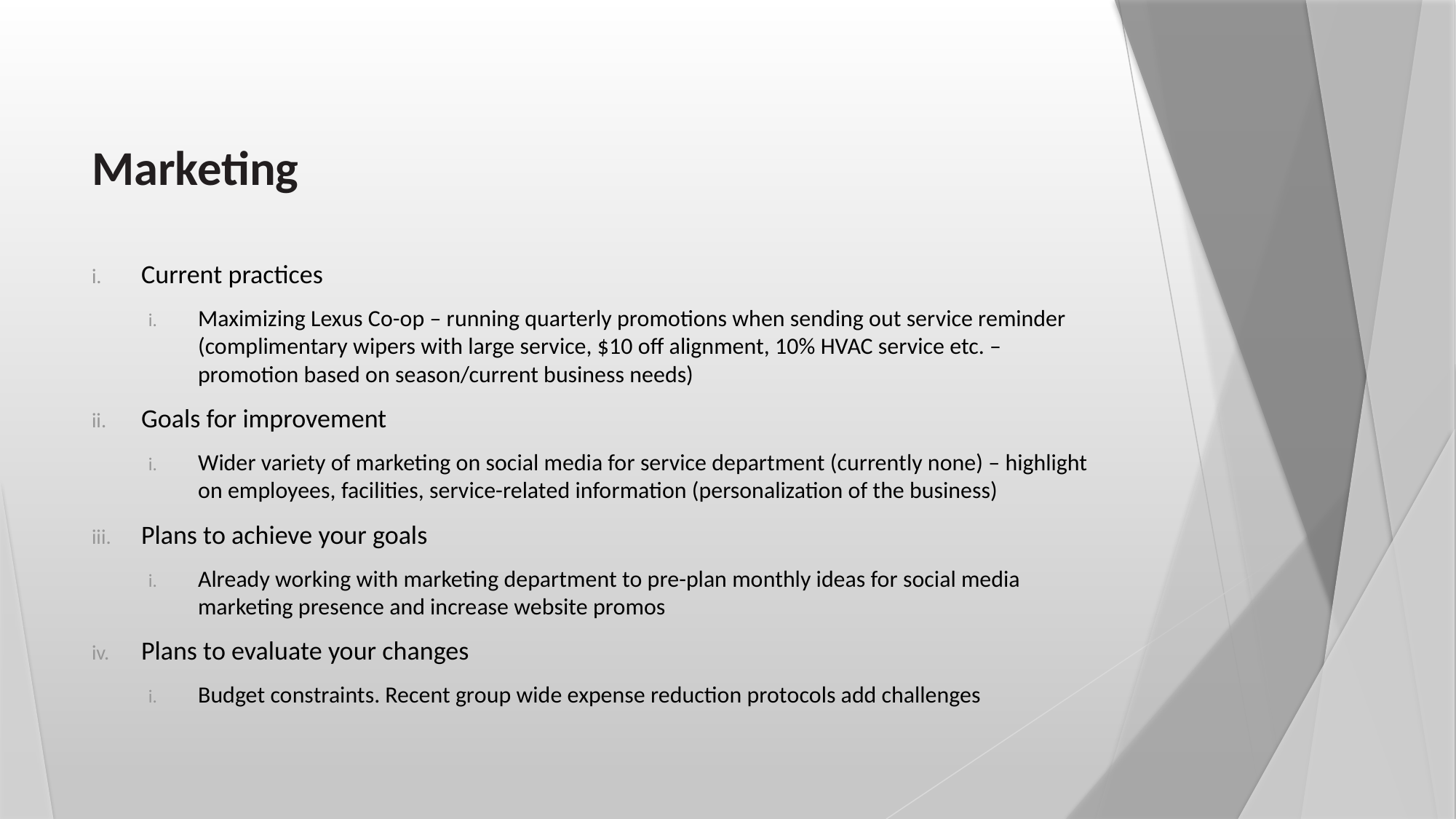

# Marketing

Current practices
Maximizing Lexus Co-op – running quarterly promotions when sending out service reminder (complimentary wipers with large service, $10 off alignment, 10% HVAC service etc. – promotion based on season/current business needs)
Goals for improvement
Wider variety of marketing on social media for service department (currently none) – highlight on employees, facilities, service-related information (personalization of the business)
Plans to achieve your goals
Already working with marketing department to pre-plan monthly ideas for social media marketing presence and increase website promos
Plans to evaluate your changes
Budget constraints. Recent group wide expense reduction protocols add challenges